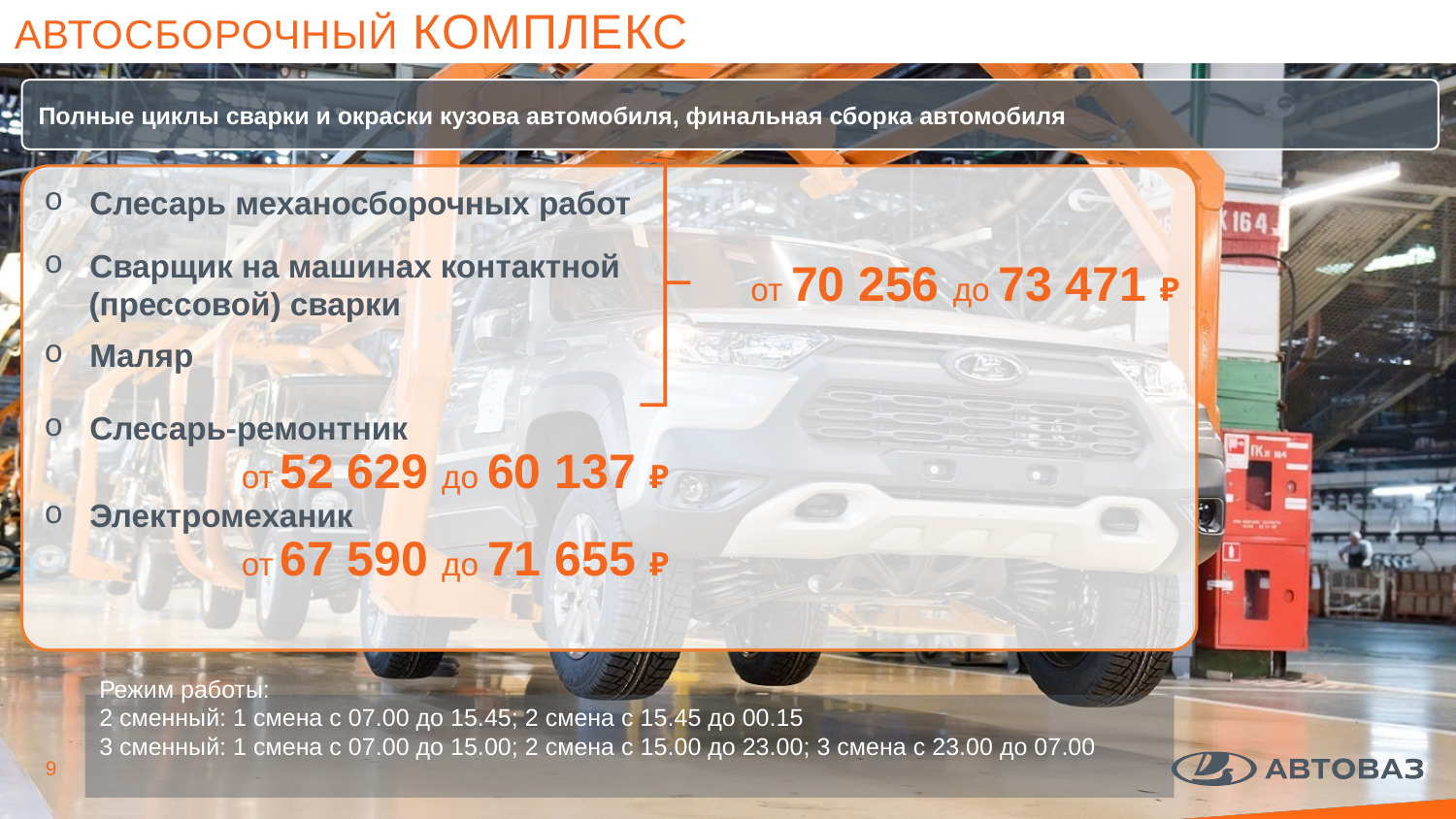

Автосборочный комплекс
Полные циклы сварки и окраски кузова автомобиля, финальная сборка автомобиля

Слесарь механосборочных работ

Сварщик на машинах контактной
     (прессовой) сварки

Маляр

Слесарь-ремонтник
                      от 52 629 до 60 137 ₽
Электромеханик
                      от 67 590 до 71 655 ₽

от 70 256 до 73 471 ₽
Режим работы:
2 сменный: 1 смена с 07.00 до 15.45; 2 смена с 15.45 до 00.15
3 сменный: 1 смена с 07.00 до 15.00; 2 смена с 15.00 до 23.00; 3 смена с 23.00 до 07.00